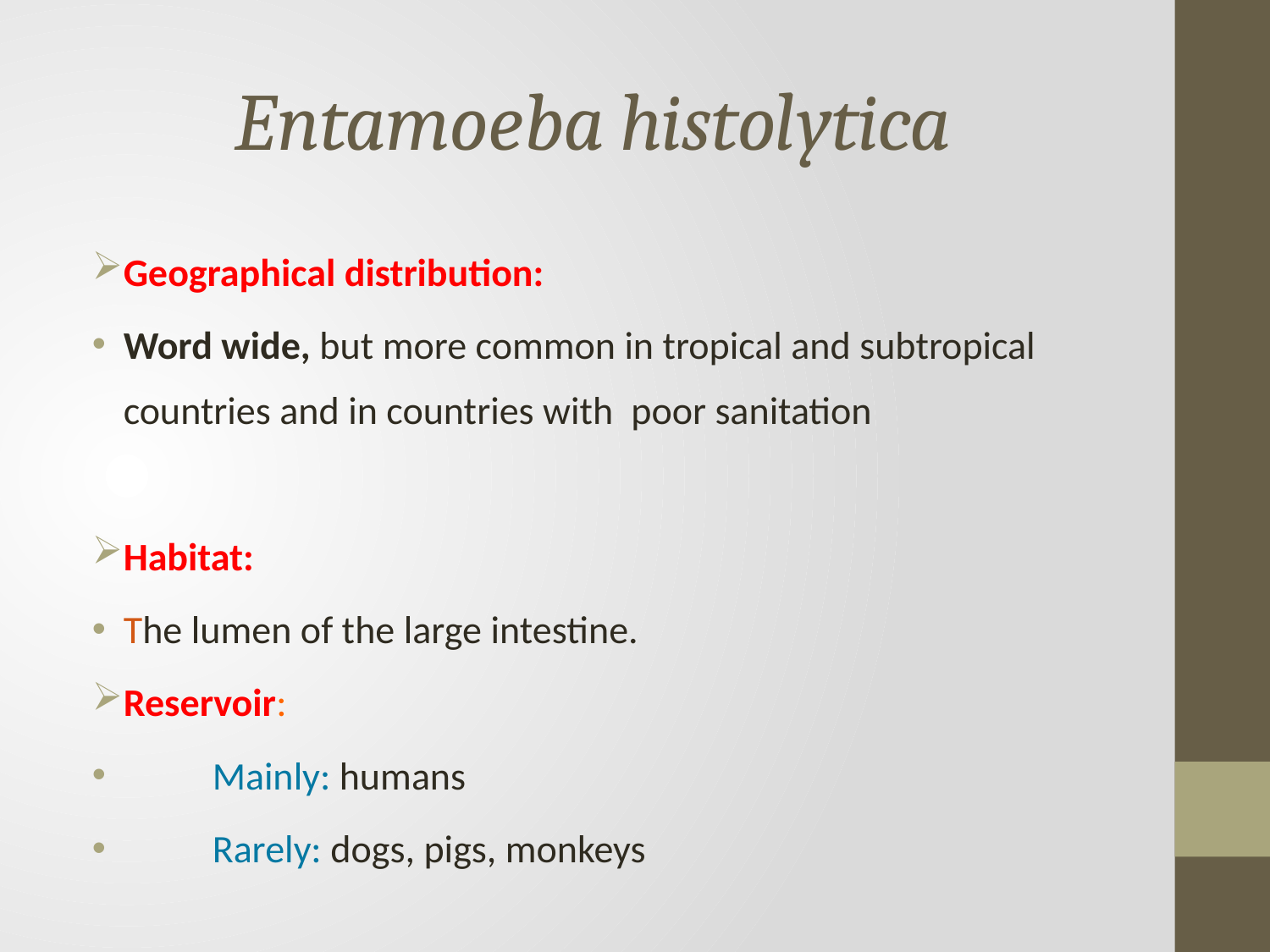

# Entamoeba histolytica
Geographical distribution:
Word wide, but more common in tropical and subtropical countries and in countries with  poor sanitation

Habitat:
The lumen of the large intestine.
Reservoir:
          Mainly: humans
          Rarely: dogs, pigs, monkeys